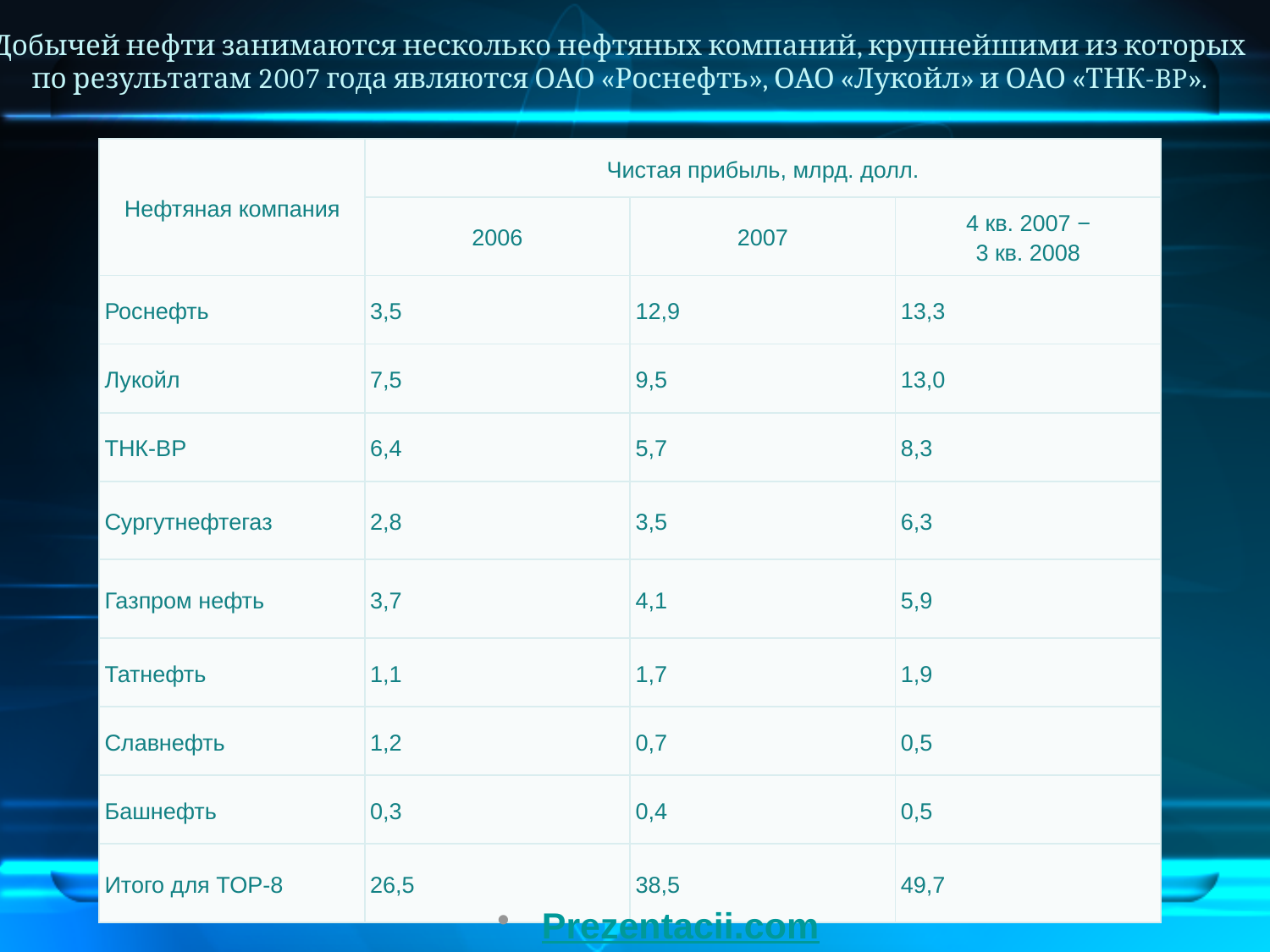

Добычей нефти занимаются несколько нефтяных компаний, крупнейшими из которых по результатам 2007 года являются ОАО «Роснефть», ОАО «Лукойл» и ОАО «ТНК-BP».

| Нефтяная компания | Чистая прибыль, млрд. долл. |  |  |
| --- | --- | --- | --- |
|  | 2006 | 2007 | 4 кв. 2007 − 3 кв. 2008 |
| Роснефть | 3,5 | 12,9 | 13,3 |
| Лукойл | 7,5 | 9,5 | 13,0 |
| ТНК-BP | 6,4 | 5,7 | 8,3 |
| Сургутнефтегаз | 2,8 | 3,5 | 6,3 |
| Газпром нефть | 3,7 | 4,1 | 5,9 |
| Татнефть | 1,1 | 1,7 | 1,9 |
| Славнефть | 1,2 | 0,7 | 0,5 |
| Башнефть | 0,3 | 0,4 | 0,5 |
| Итого для TOP-8 | 26,5 | 38,5 | 49,7 |
Prezentacii.com